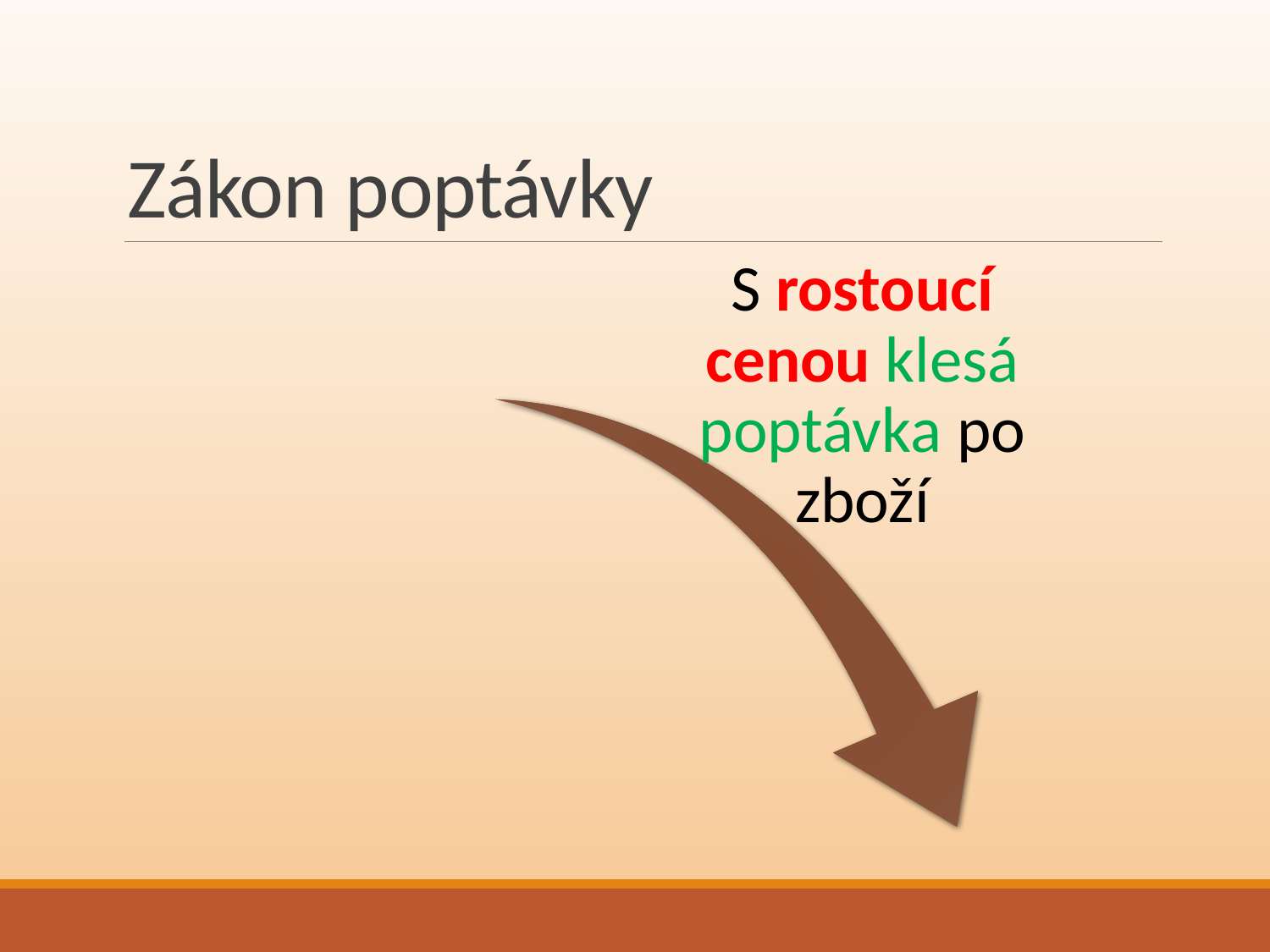

# Zákon poptávky
S rostoucí cenou klesá poptávka po zboží